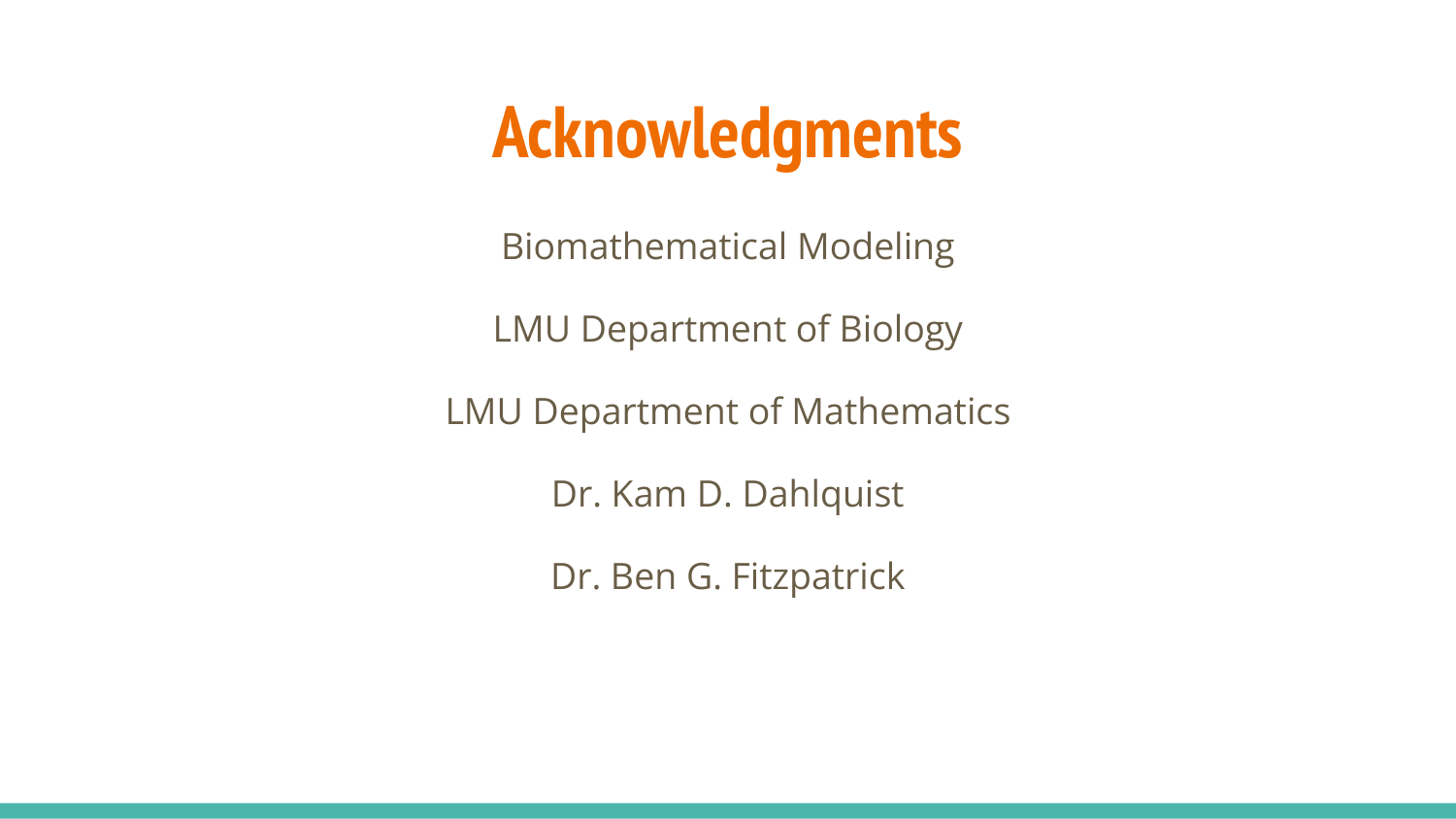

# Acknowledgments
Biomathematical Modeling
LMU Department of Biology
LMU Department of Mathematics
Dr. Kam D. Dahlquist
Dr. Ben G. Fitzpatrick